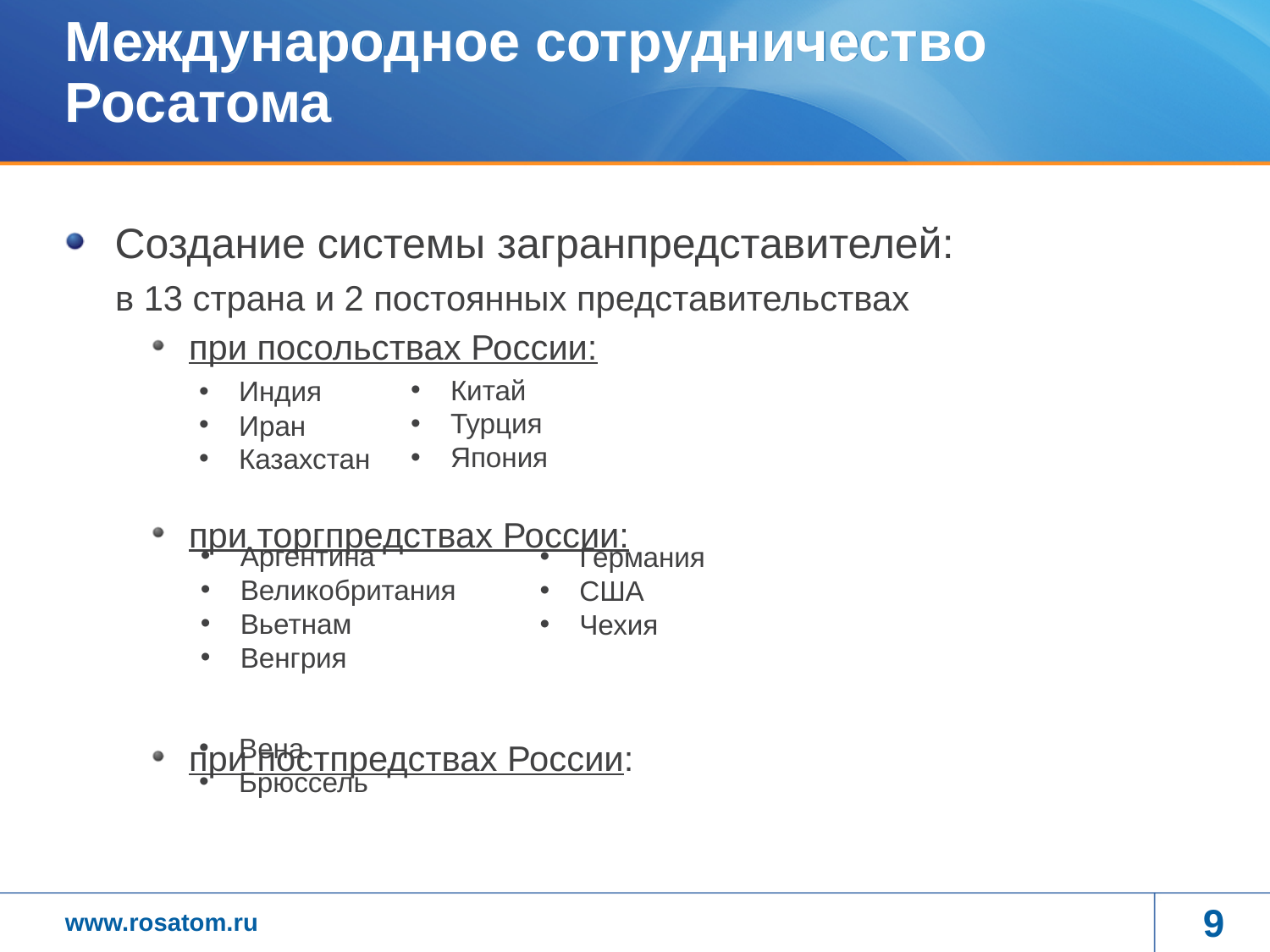

# Международное сотрудничество Росатома
Создание системы загранпредставителей:
в 13 страна и 2 постоянных представительствах
при посольствах России:

при торгпредствах России:

при постпредствах России:

Китай
Турция
Япония
Индия
Иран
Казахстан
Аргентина
Великобритания
Вьетнам
Венгрия
Германия
США
Чехия
Вена
Брюссель
9